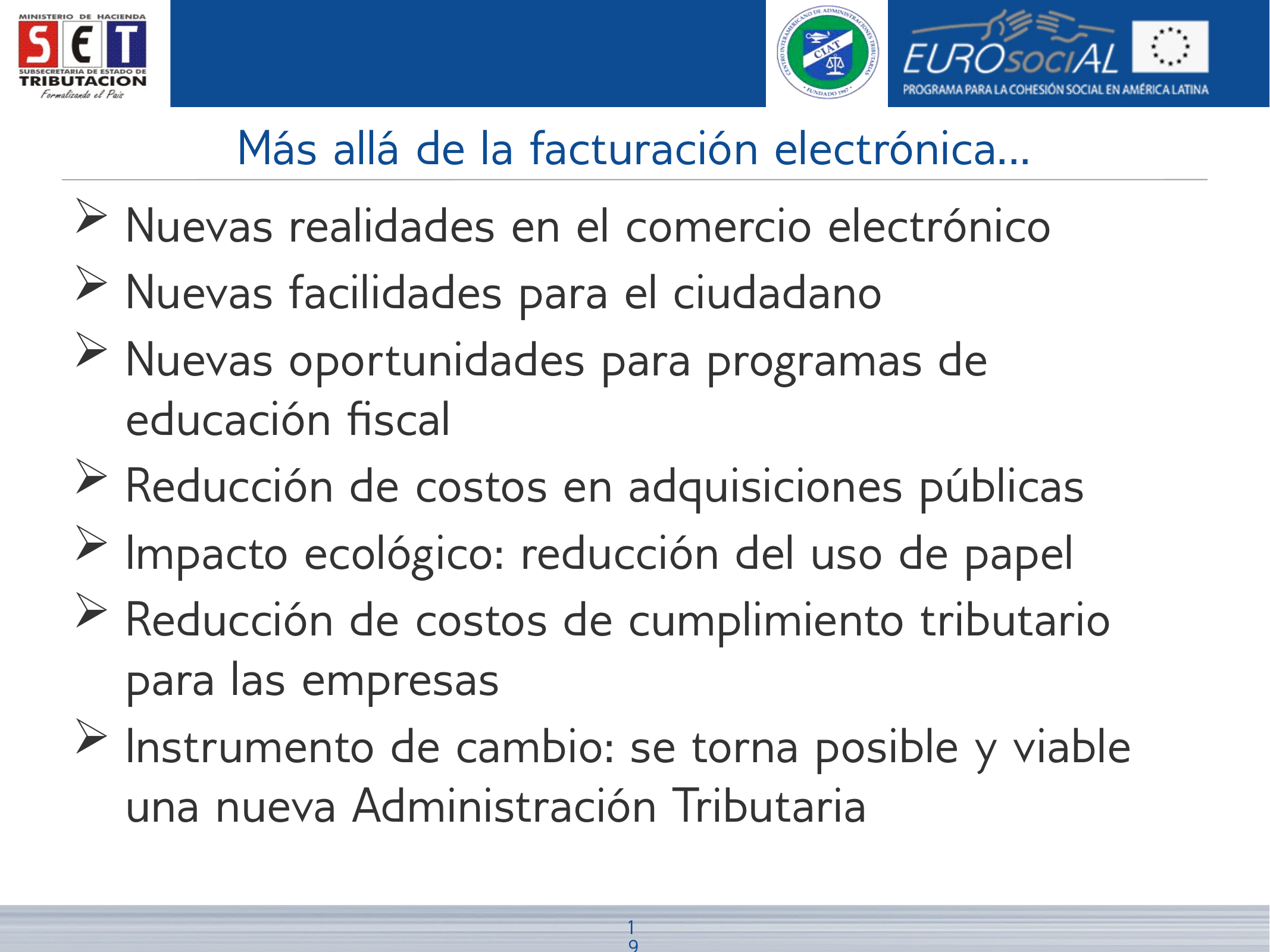

# Más allá de la facturación electrónica...
Nuevas realidades en el comercio electrónico
Nuevas facilidades para el ciudadano
Nuevas oportunidades para programas de educación fiscal
Reducción de costos en adquisiciones públicas
Impacto ecológico: reducción del uso de papel
Reducción de costos de cumplimiento tributario para las empresas
Instrumento de cambio: se torna posible y viable una nueva Administración Tributaria
19